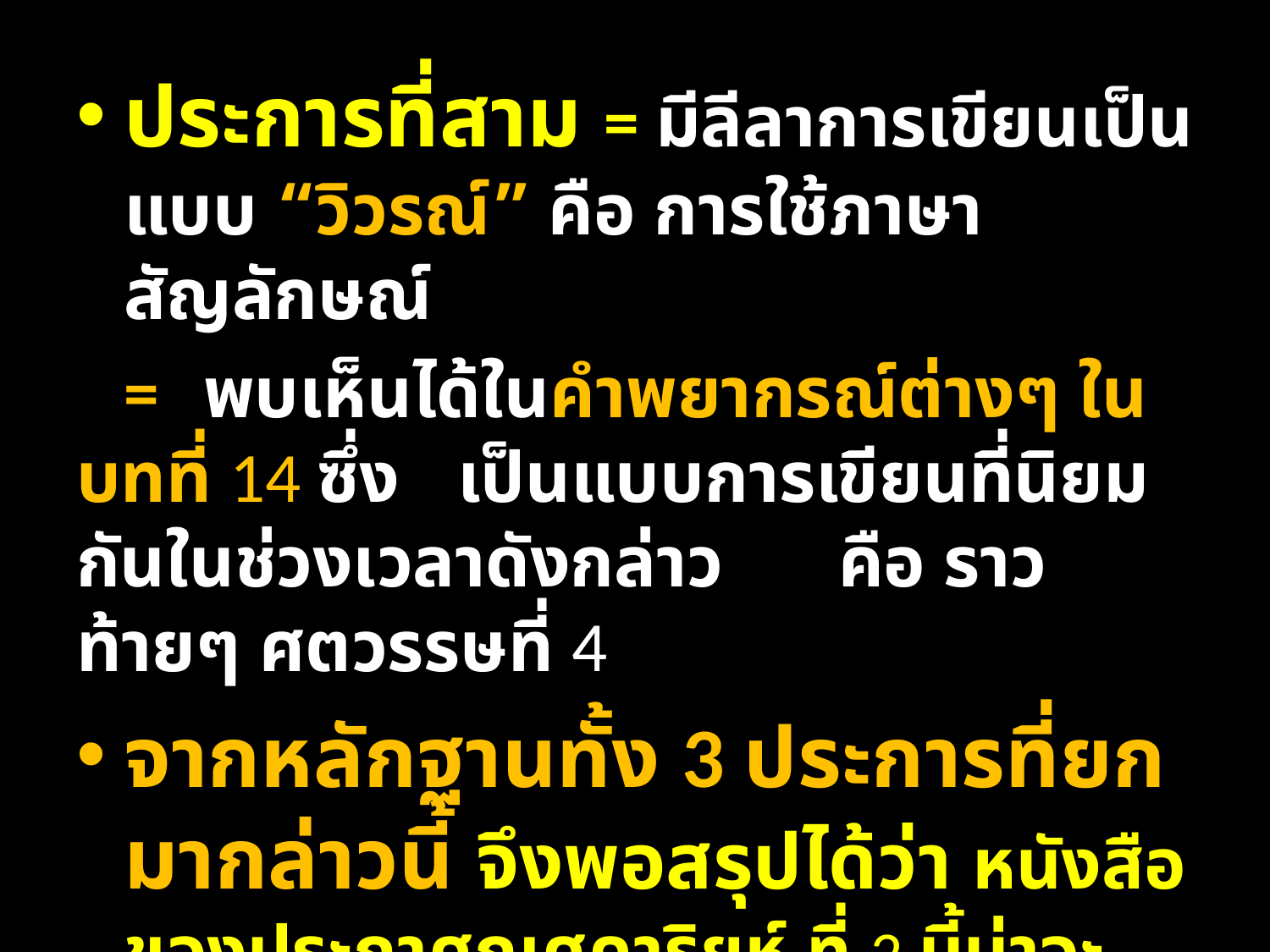

ประการที่สาม = มีลีลาการเขียนเป็นแบบ “วิวรณ์” คือ การใช้ภาษาสัญลักษณ์
   =	พบเห็นได้ในคำพยากรณ์ต่างๆ ในบทที่ 14 ซึ่ง	เป็นแบบการเขียนที่นิยมกันในช่วงเวลาดังกล่าว 	คือ ราวท้ายๆ ศตวรรษที่ 4
จากหลักฐานทั้ง 3 ประการที่ยกมากล่าวนี้ จึงพอสรุปได้ว่า หนังสือของประกาศกเศคาริยห์ ที่ 2 นี้น่าจะเขียนขึ้นประมาณปี 325 ก.ค.ศ.